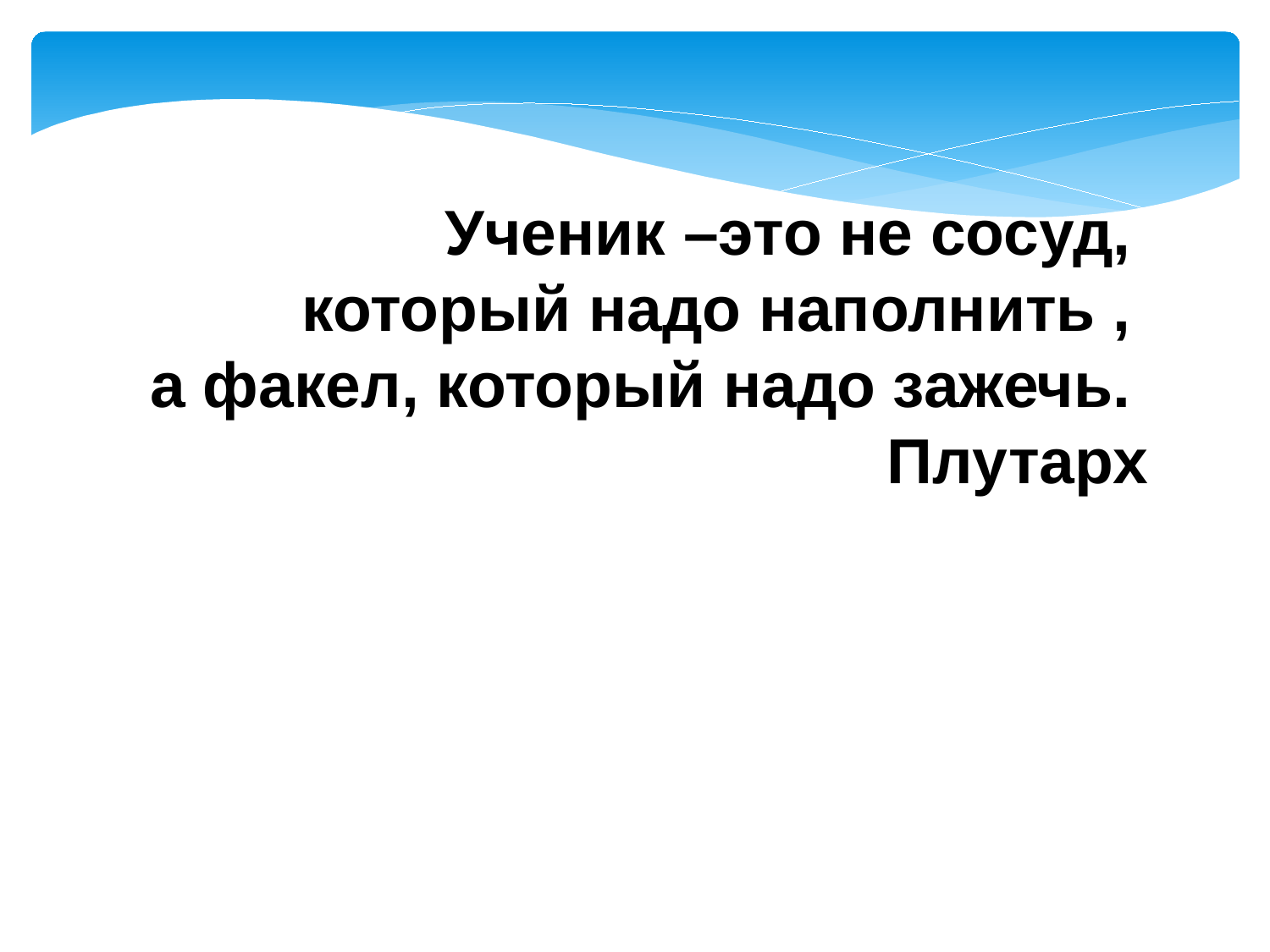

Ученик –это не сосуд,
который надо наполнить ,
а факел, который надо зажечь.
Плутарх